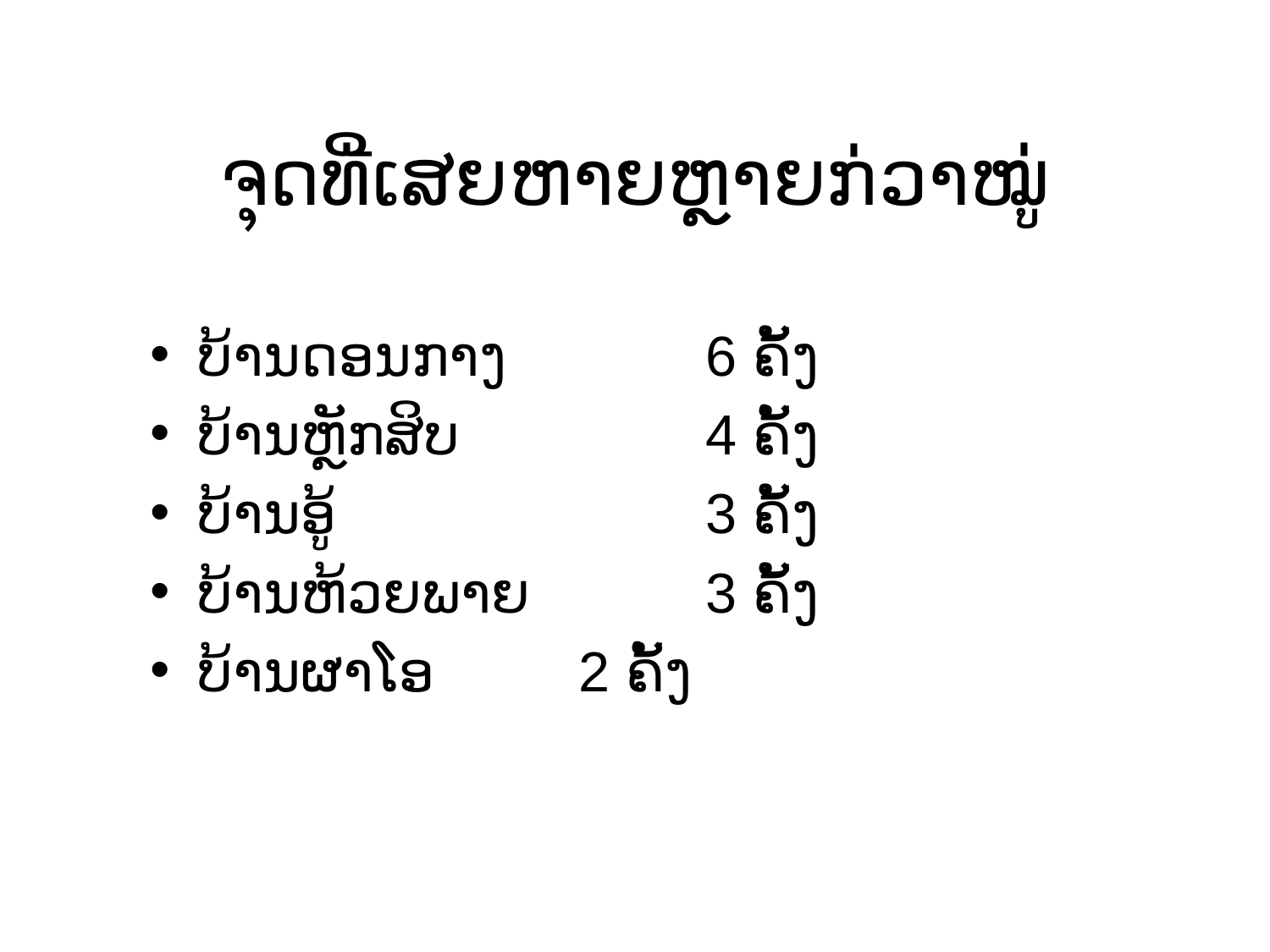

# ຈຸດທີ່ເສຍຫາຍຫຼາຍກ່ວາໝູ່
ບ້ານດອນກາງ		6 ຄັ້ງ
ບ້ານຫຼັກສິບ		4 ຄັ້ງ
ບ້ານອູ້			3 ຄັ້ງ
ບ້ານຫ້ວຍພາຍ		3 ຄັ້ງ
ບ້ານຜາໂອ		2 ຄັ້ງ